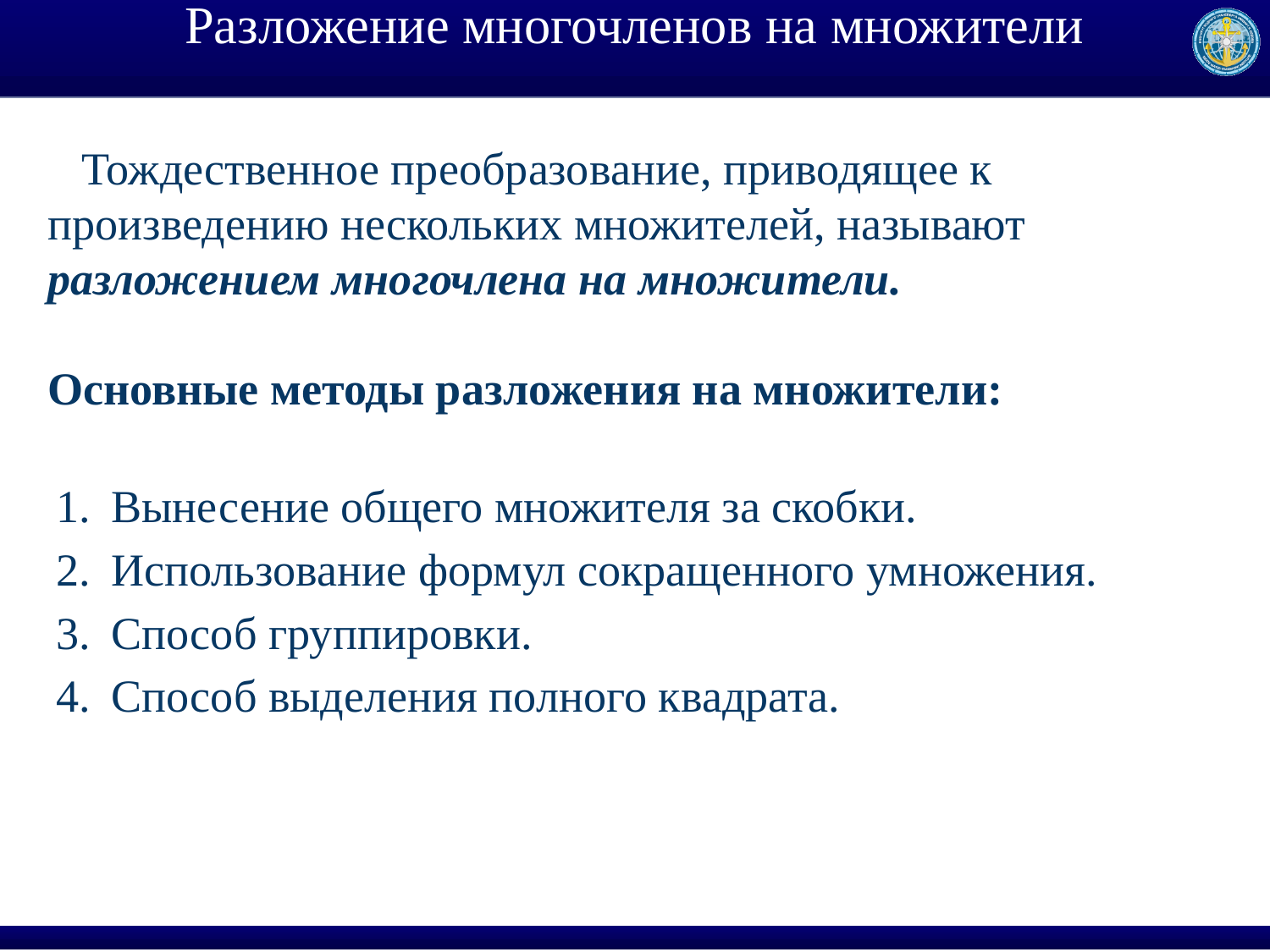

# Разложение многочленов на множители

   Тождественное преобразование, приводящее к произведению нескольких множителей, называют разложением многочлена на множители.

Основные методы разложения на множители:

Вынесение общего множителя за скобки.
Использование формул сокращенного умножения.
Способ группировки.
Способ выделения полного квадрата.